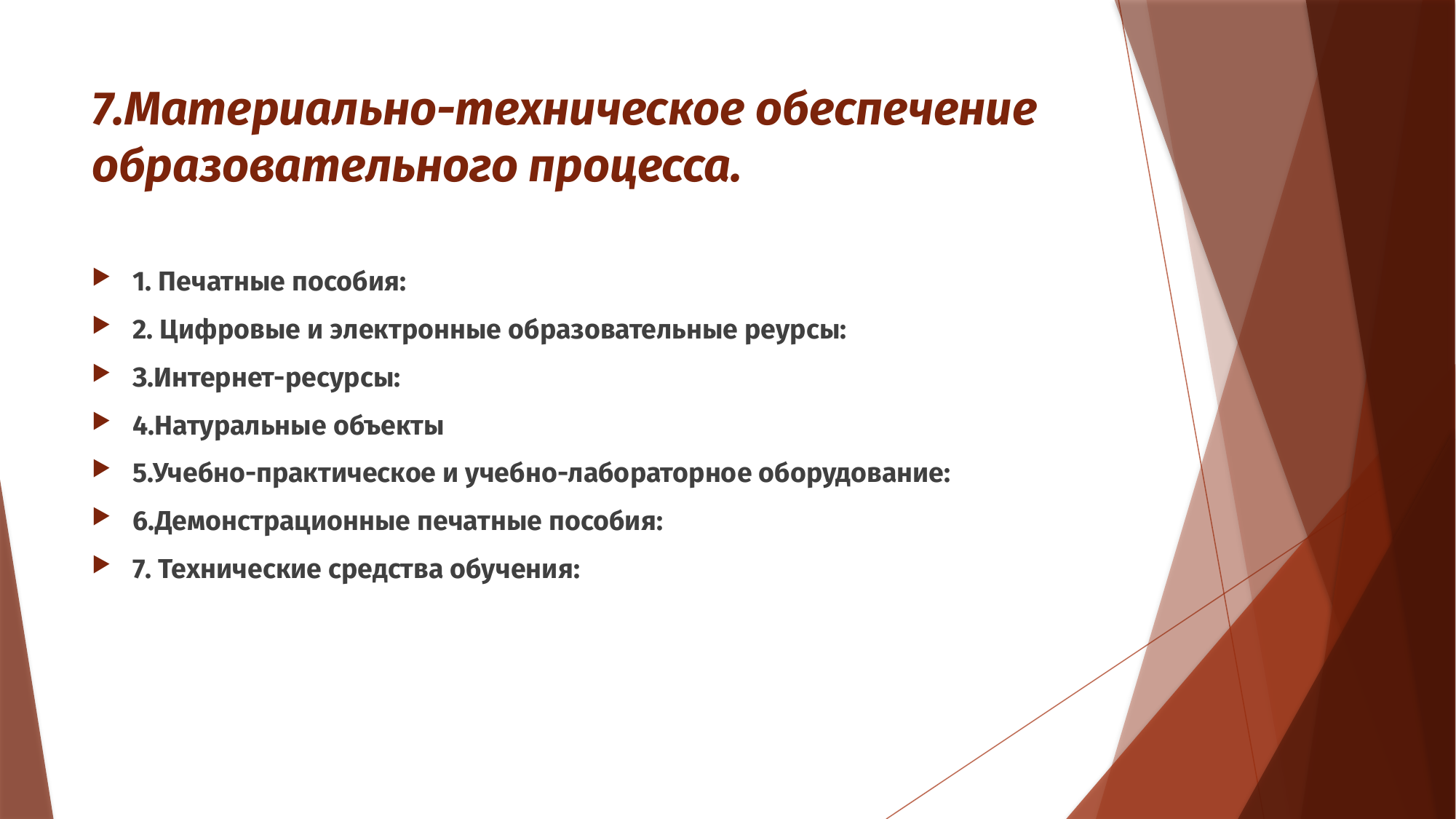

# 7.Материально-техническое обеспечение образовательного процесса.
1. Печатные пособия:
2. Цифровые и электронные образовательные реурсы:
З.Интернет-ресурсы:
4.Натуральные объекты
5.Учебно-практическое и учебно-лабораторное оборудование:
6.Демонстрационные печатные пособия:
7. Технические средства обучения: